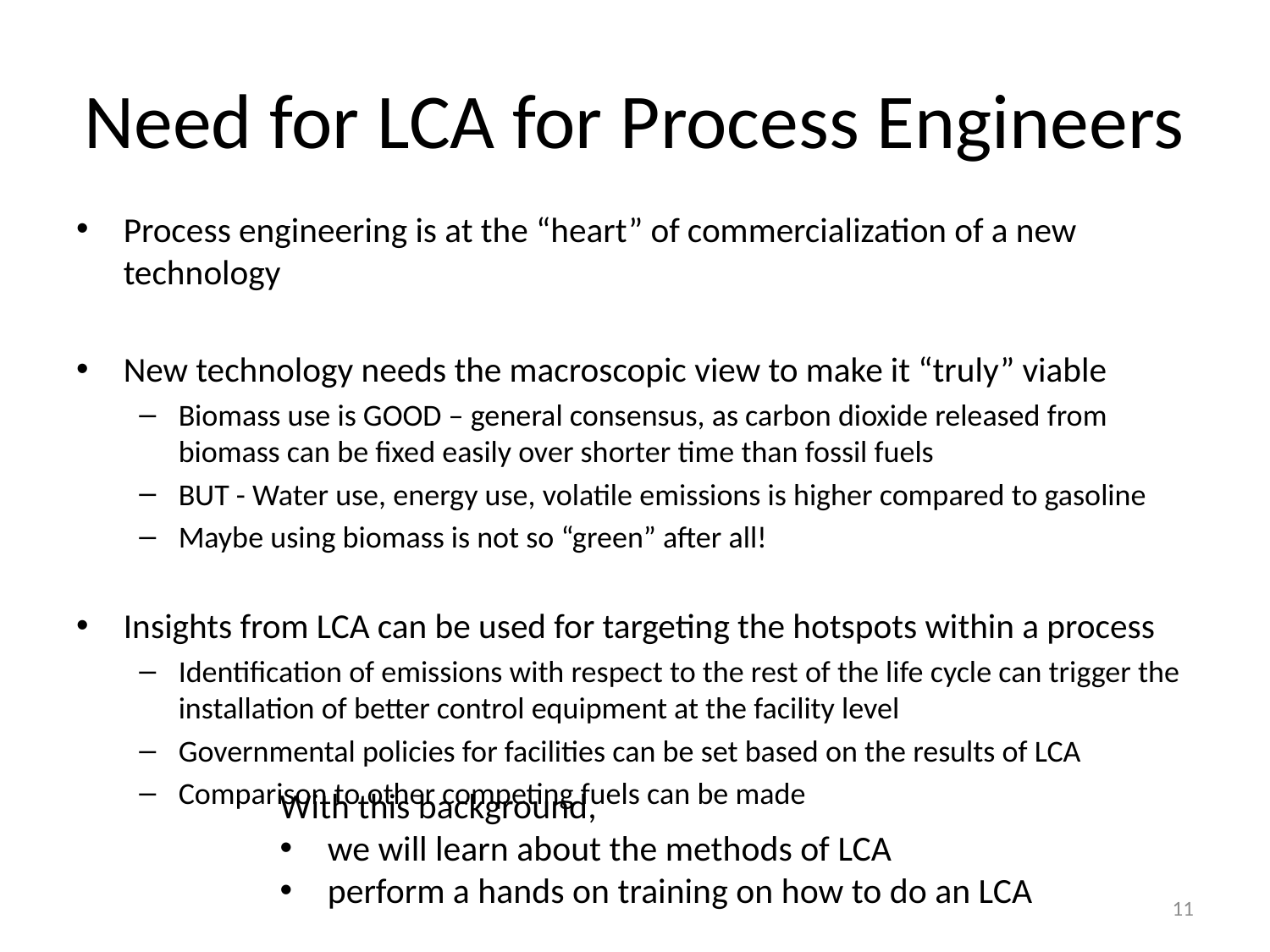

# Need for LCA for Process Engineers
Process engineering is at the “heart” of commercialization of a new technology

New technology needs the macroscopic view to make it “truly” viable
Biomass use is GOOD – general consensus, as carbon dioxide released from biomass can be fixed easily over shorter time than fossil fuels
BUT - Water use, energy use, volatile emissions is higher compared to gasoline
Maybe using biomass is not so “green” after all!

Insights from LCA can be used for targeting the hotspots within a process
Identification of emissions with respect to the rest of the life cycle can trigger the installation of better control equipment at the facility level
Governmental policies for facilities can be set based on the results of LCA
Comparison to other competing fuels can be made

With this background,
we will learn about the methods of LCA
perform a hands on training on how to do an LCA
11